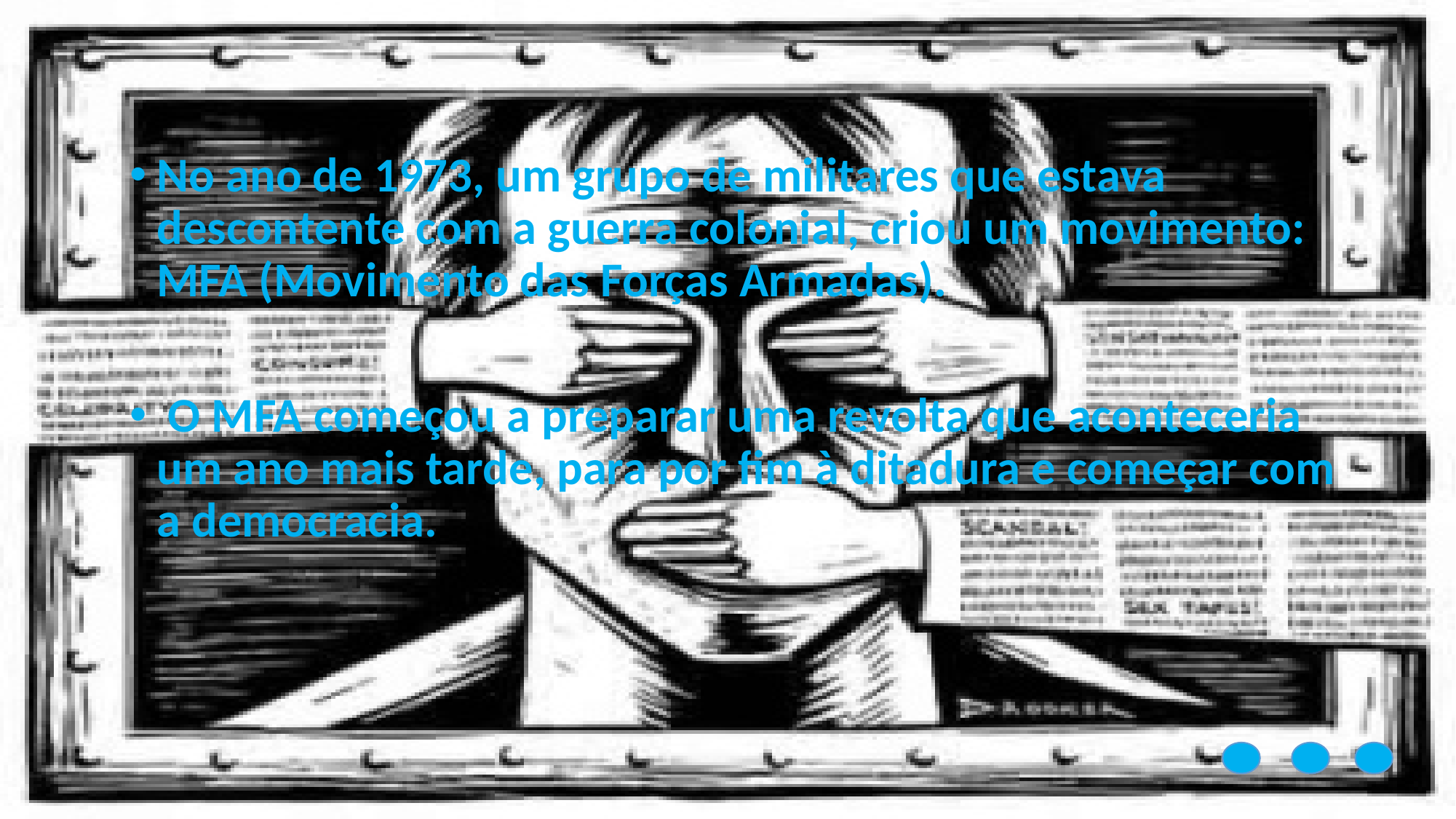

No ano de 1973, um grupo de militares que estava descontente com a guerra colonial, criou um movimento: MFA (Movimento das Forças Armadas).

 O MFA começou a preparar uma revolta que aconteceria um ano mais tarde, para por fim à ditadura e começar com a democracia.